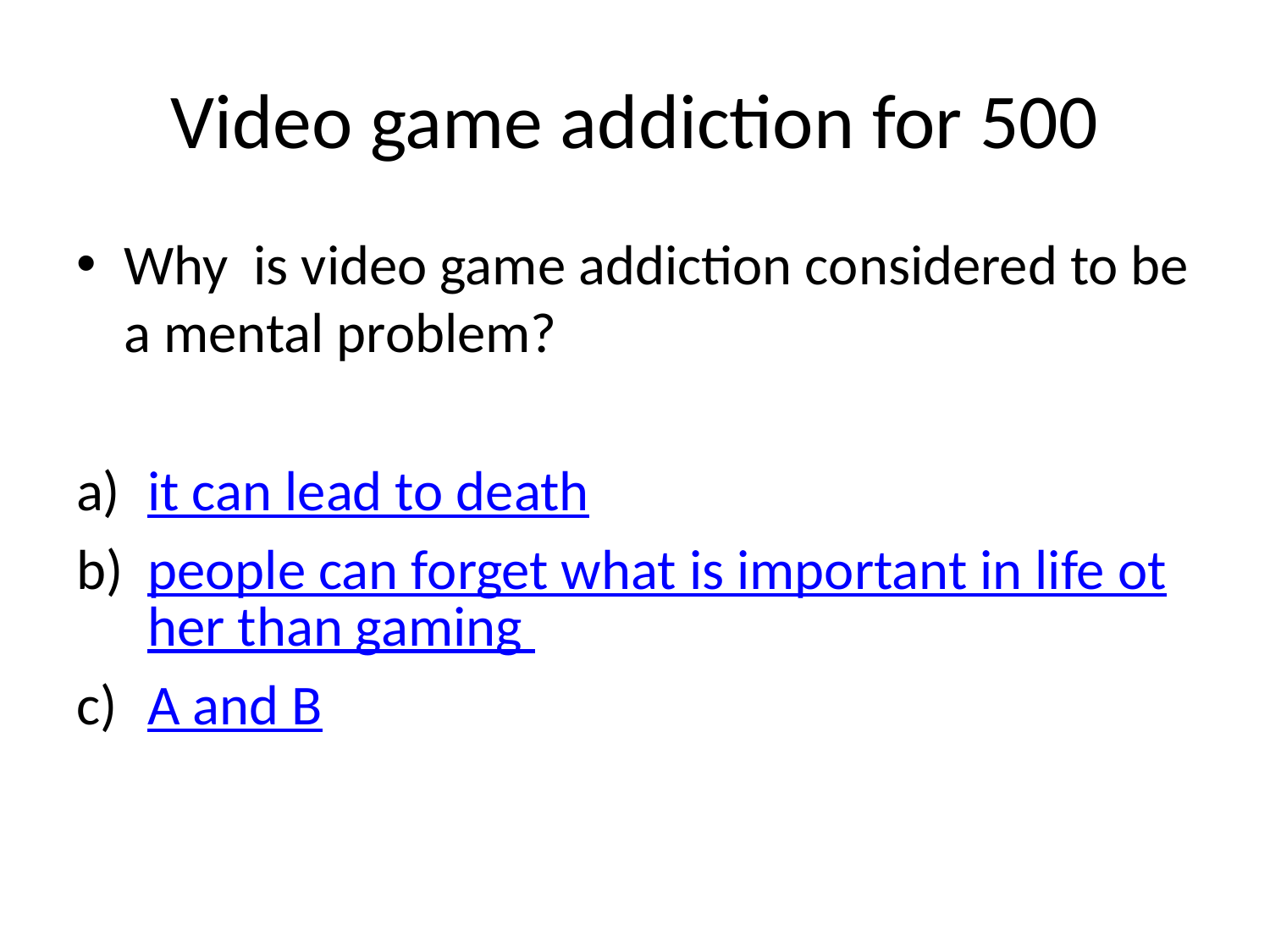

# Video game addiction for 500
Why  is video game addiction considered to be a mental problem?

it can lead to death
people can forget what is important in life other than gaming
A and B